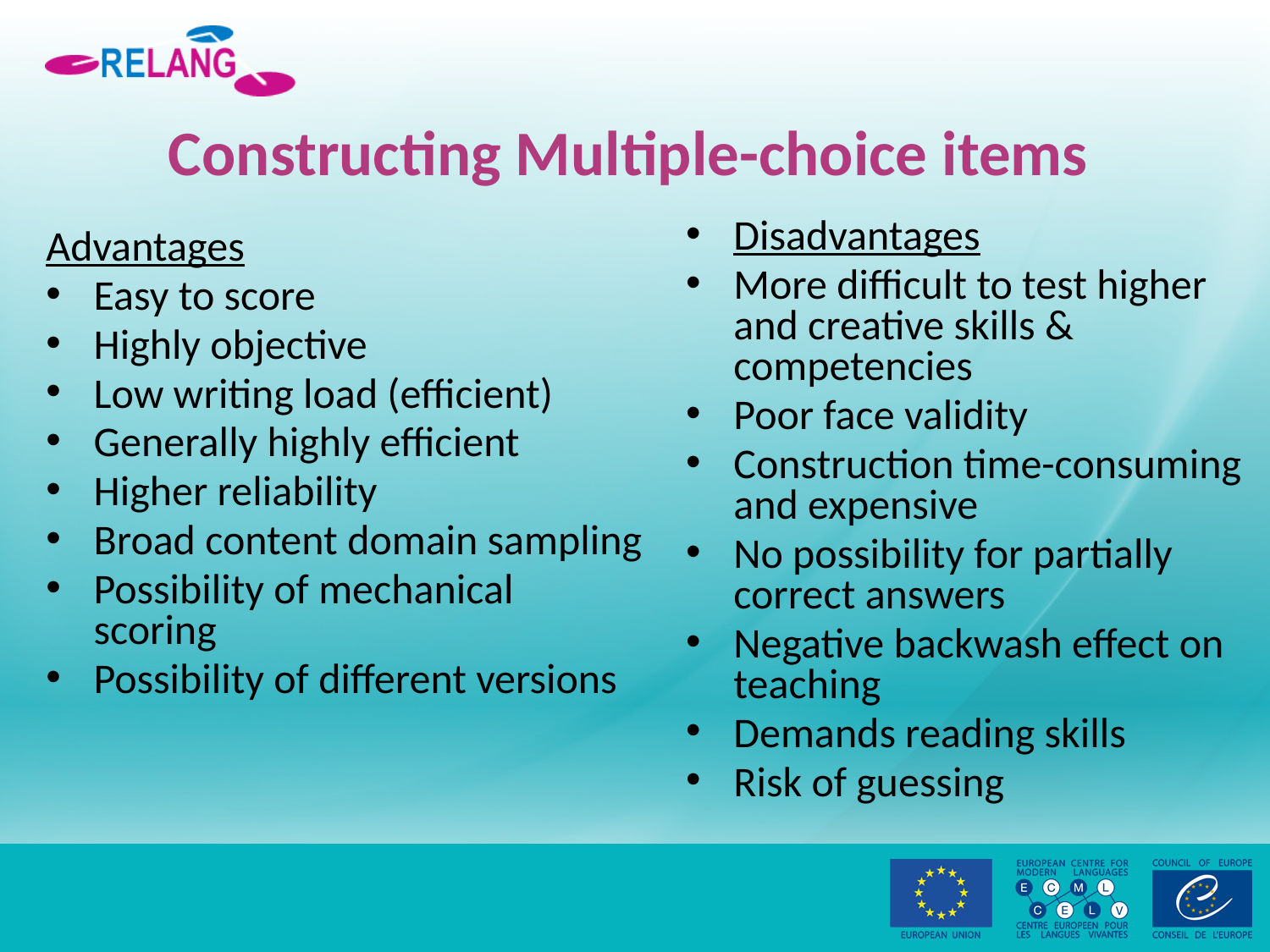

# Constructing Multiple-choice items
Disadvantages
More difficult to test higher and creative skills & competencies
Poor face validity
Construction time-consuming and expensive
No possibility for partially correct answers
Negative backwash effect on teaching
Demands reading skills
Risk of guessing
Advantages
Easy to score
Highly objective
Low writing load (efficient)
Generally highly efficient
Higher reliability
Broad content domain sampling
Possibility of mechanical scoring
Possibility of different versions